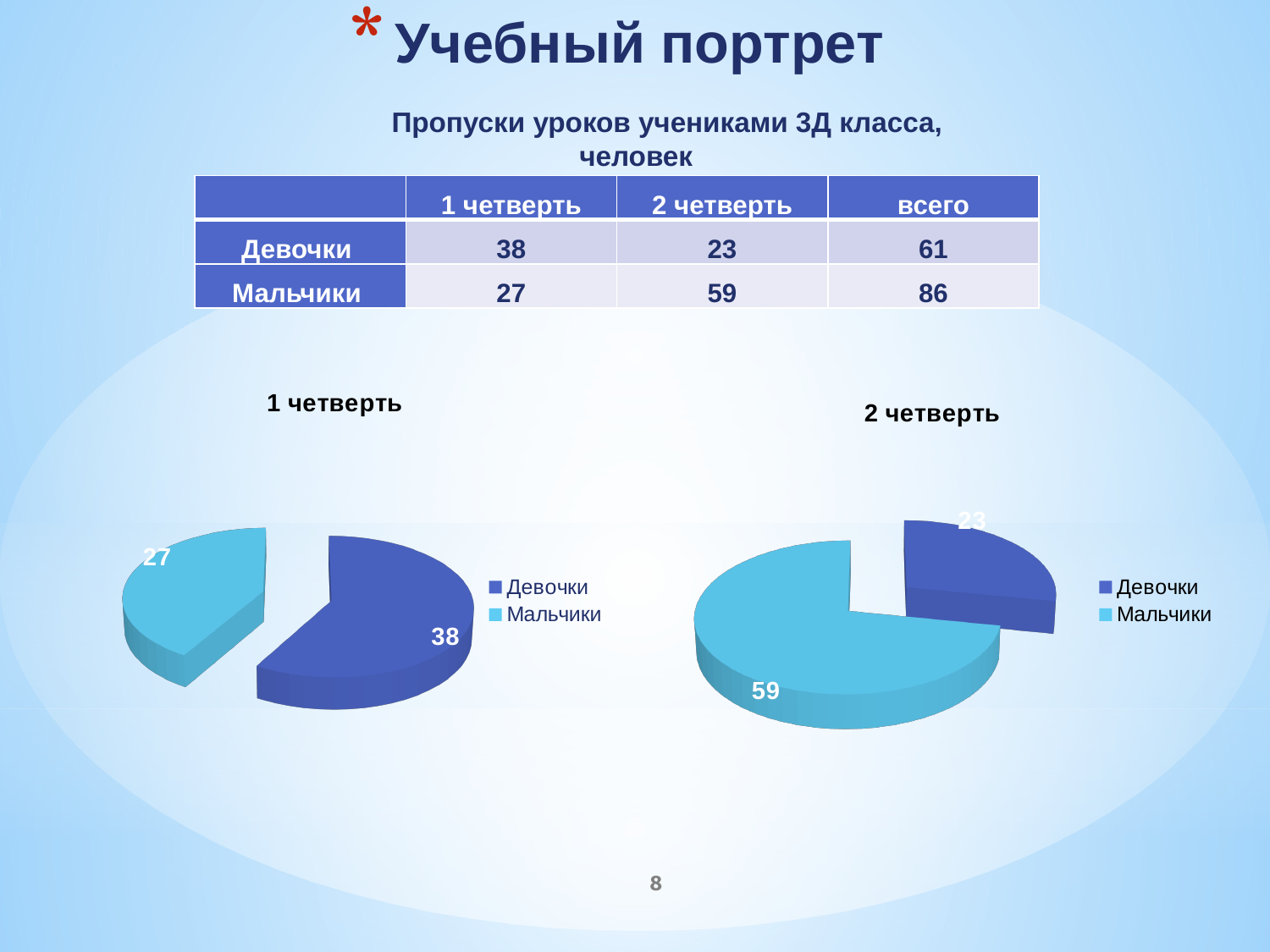

# Учебный портрет
Пропуски уроков учениками 3Д класса, человек
|  | 1 четверть | 2 четверть | всего |
| --- | --- | --- | --- |
| Девочки | 38 | 23 | 61 |
| Мальчики | 27 | 59 | 86 |

[unsupported chart]

[unsupported chart]

8